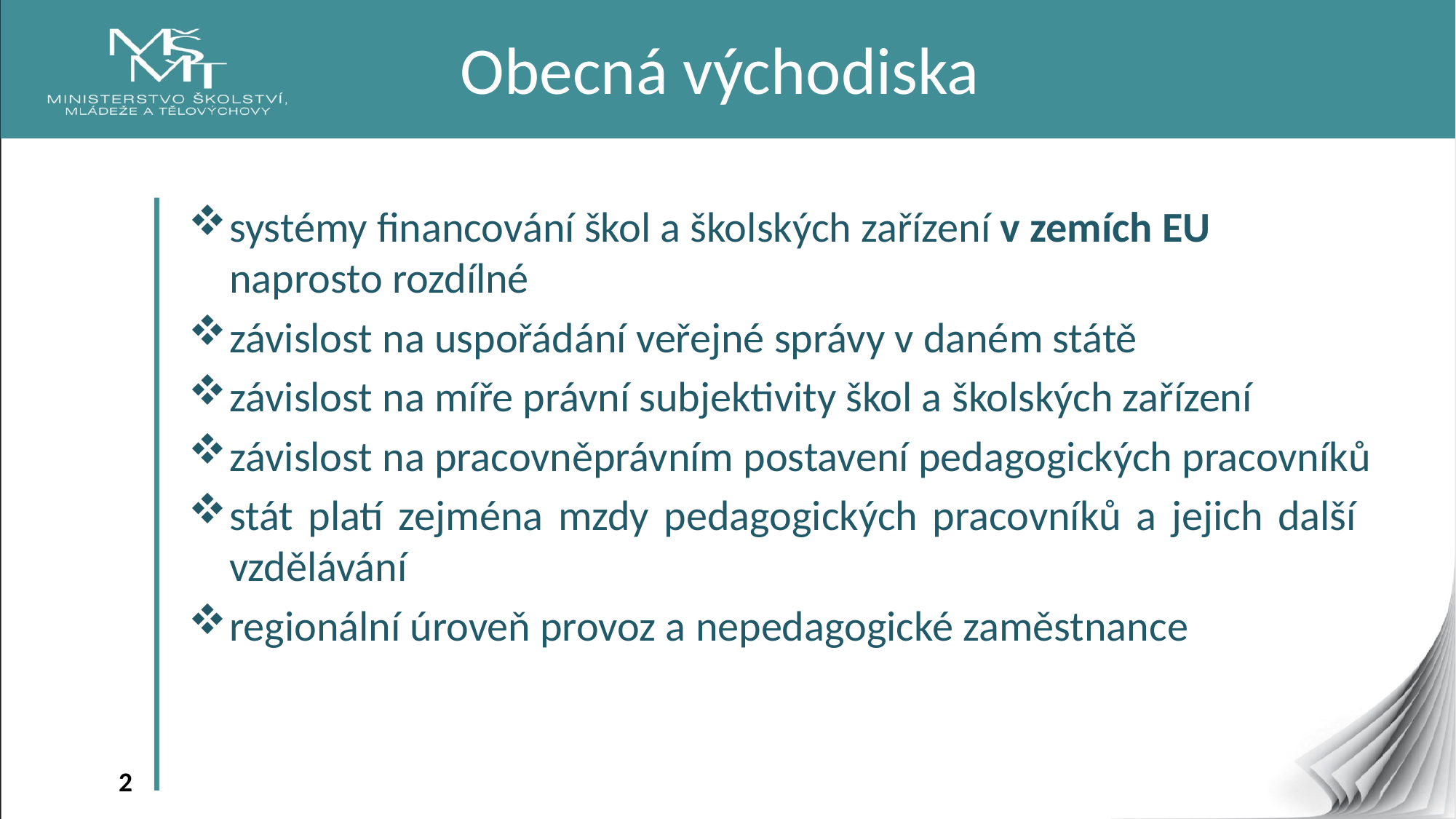

# Obecná východiska
systémy financování škol a školských zařízení v zemích EU naprosto rozdílné
závislost na uspořádání veřejné správy v daném státě
závislost na míře právní subjektivity škol a školských zařízení
závislost na pracovněprávním postavení pedagogických pracovníků
stát platí zejména mzdy pedagogických pracovníků a jejich další  vzdělávání
regionální úroveň provoz a nepedagogické zaměstnance